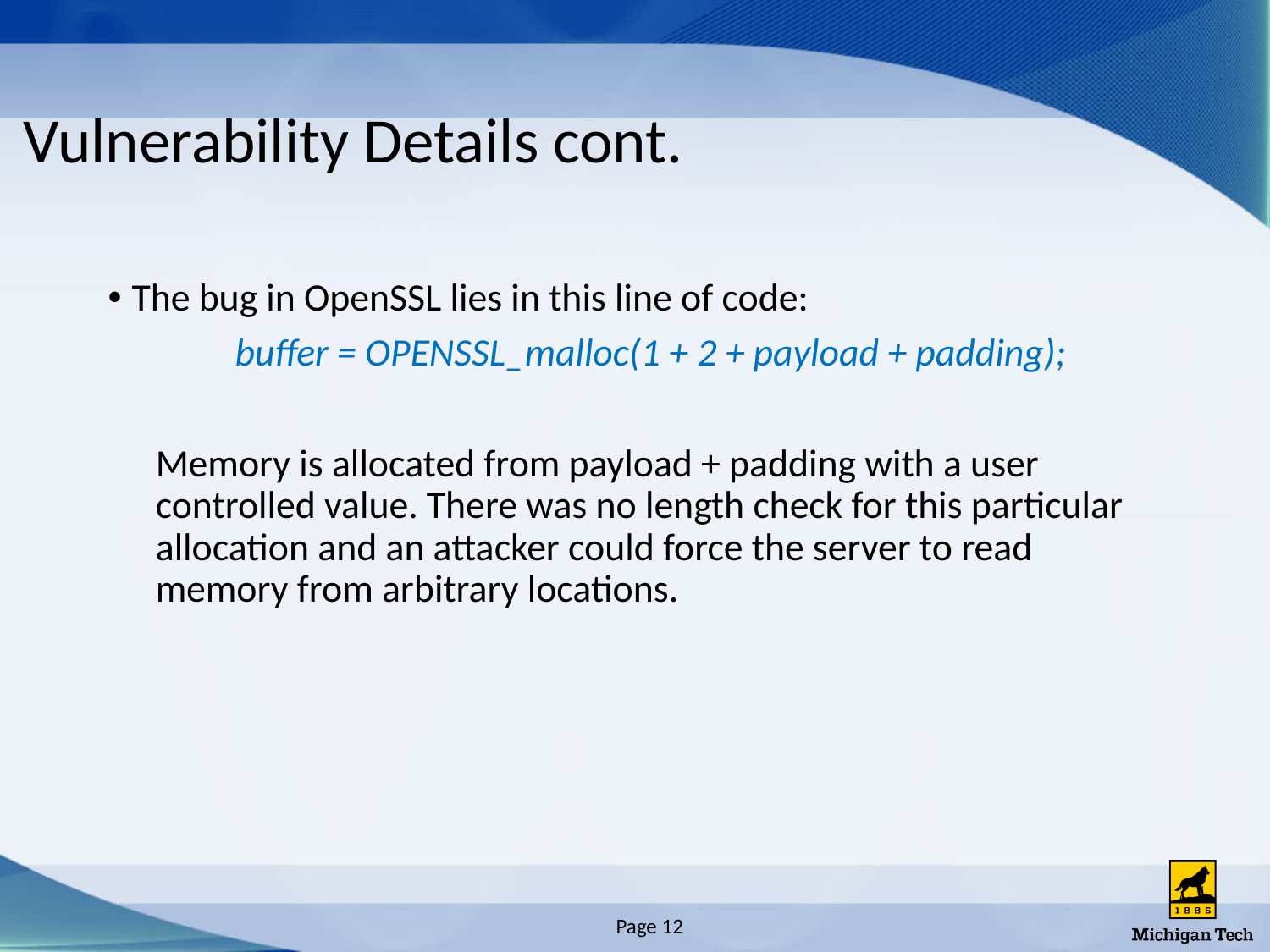

# Vulnerability Details cont.
The bug in OpenSSL lies in this line of code:
	buffer = OPENSSL_malloc(1 + 2 + payload + padding);

Memory is allocated from payload + padding with a user controlled value. There was no length check for this particular allocation and an attacker could force the server to read memory from arbitrary locations.